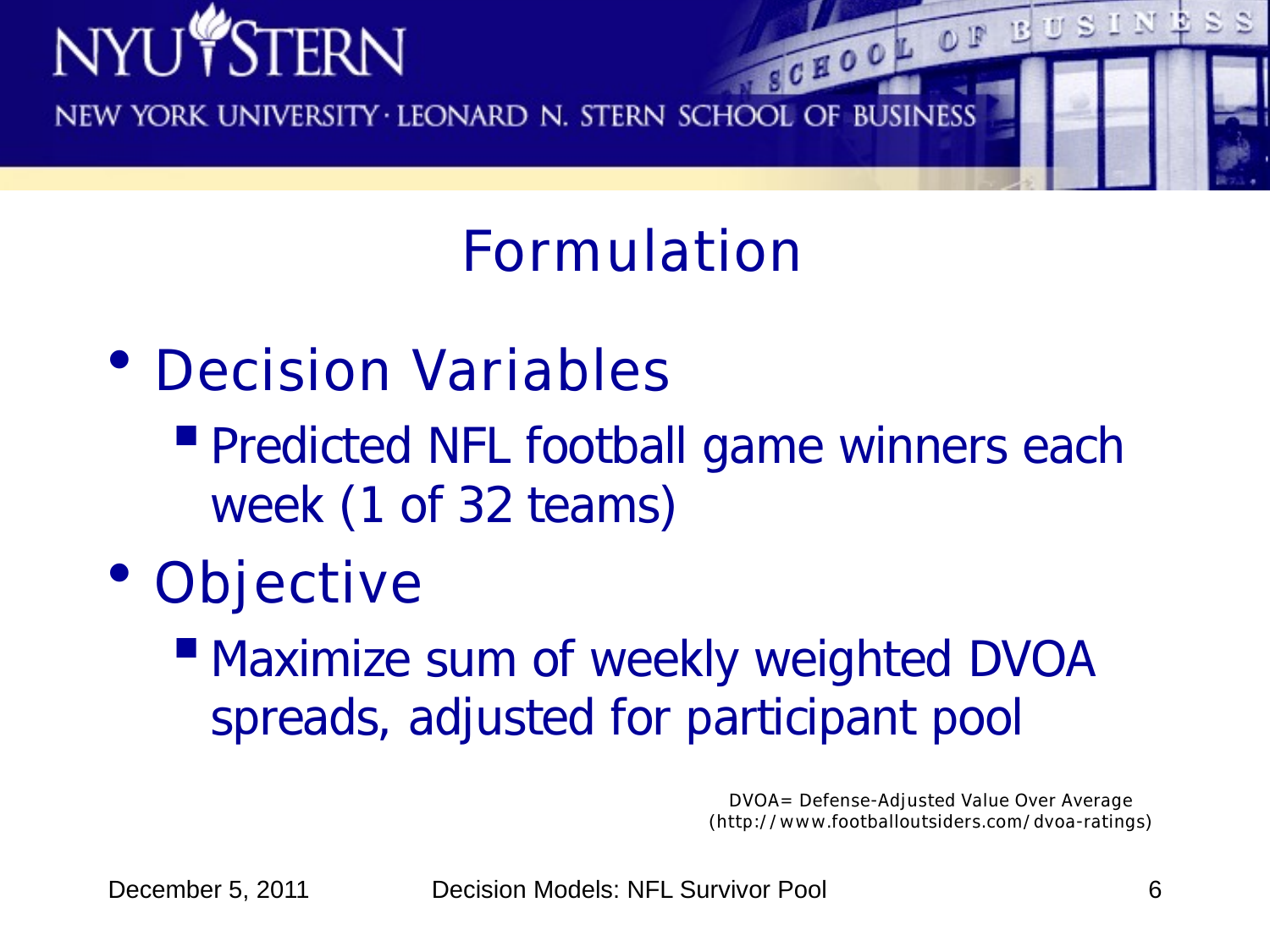

# Formulation
Decision Variables
Predicted NFL football game winners each week (1 of 32 teams)
Objective
Maximize sum of weekly weighted DVOA spreads, adjusted for participant pool
DVOA= Defense-Adjusted Value Over Average
(http://www.footballoutsiders.com/dvoa-ratings)
December 5, 2011
Decision Models: NFL Survivor Pool
6